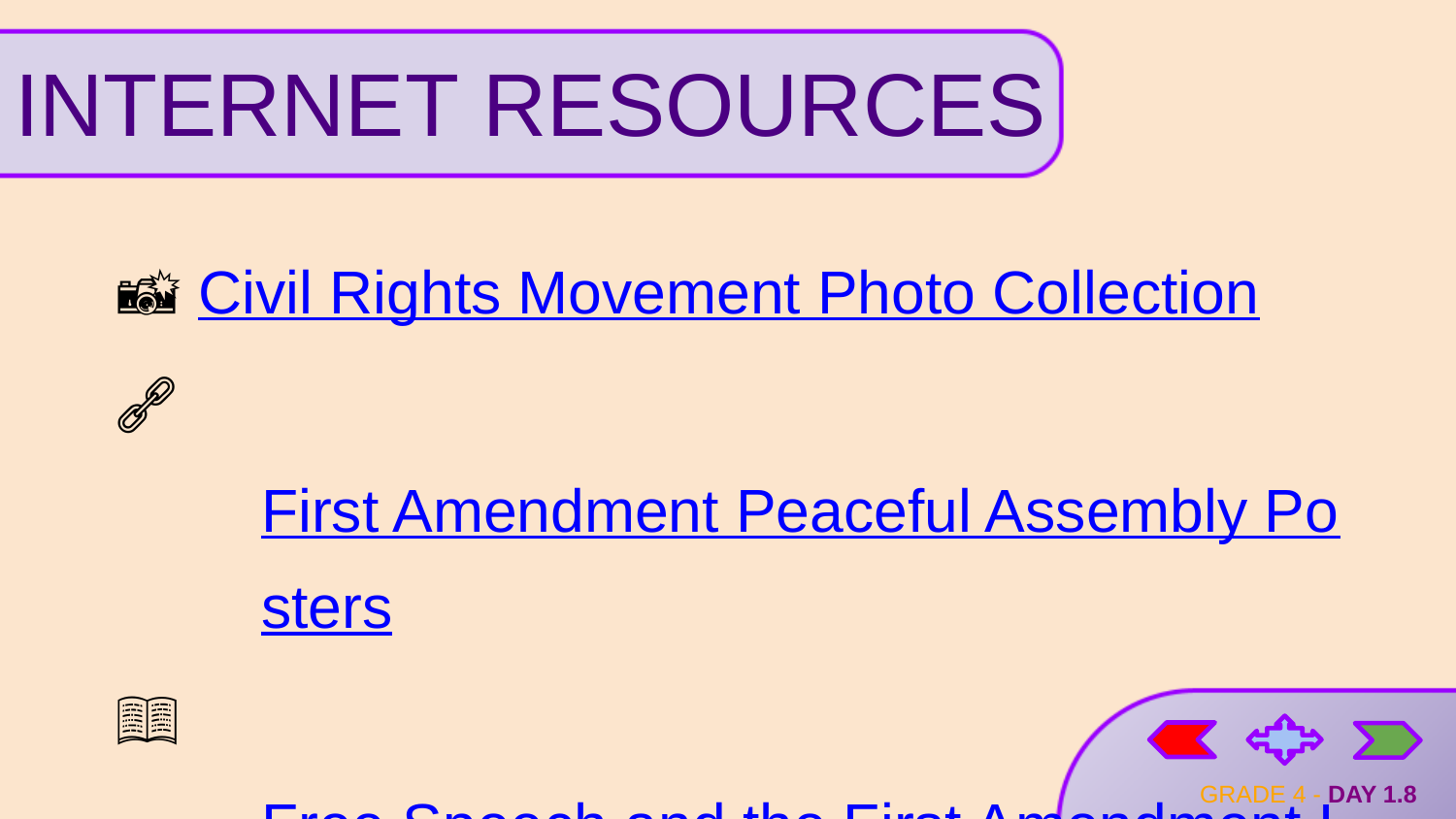

# INTERNET RESOURCES
📸 Civil Rights Movement Photo Collection
🔗 First Amendment Peaceful Assembly Posters
📖 Free Speech and the First Amendment Lessons

GRADE 4 - DAY 1.8